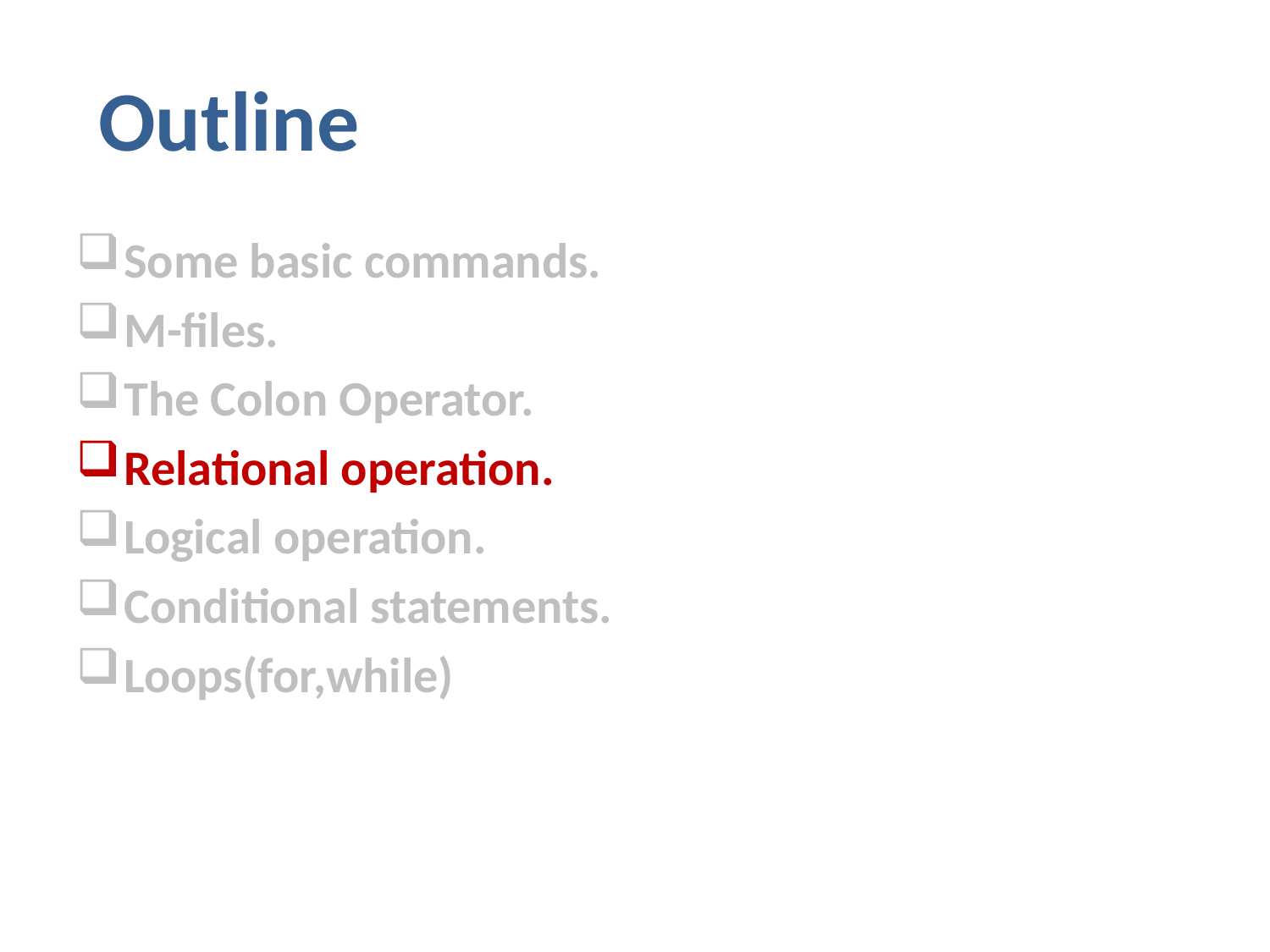

# Outline
Some basic commands.
M-files.
The Colon Operator.
Relational operation.
Logical operation.
Conditional statements.
Loops(for,while)